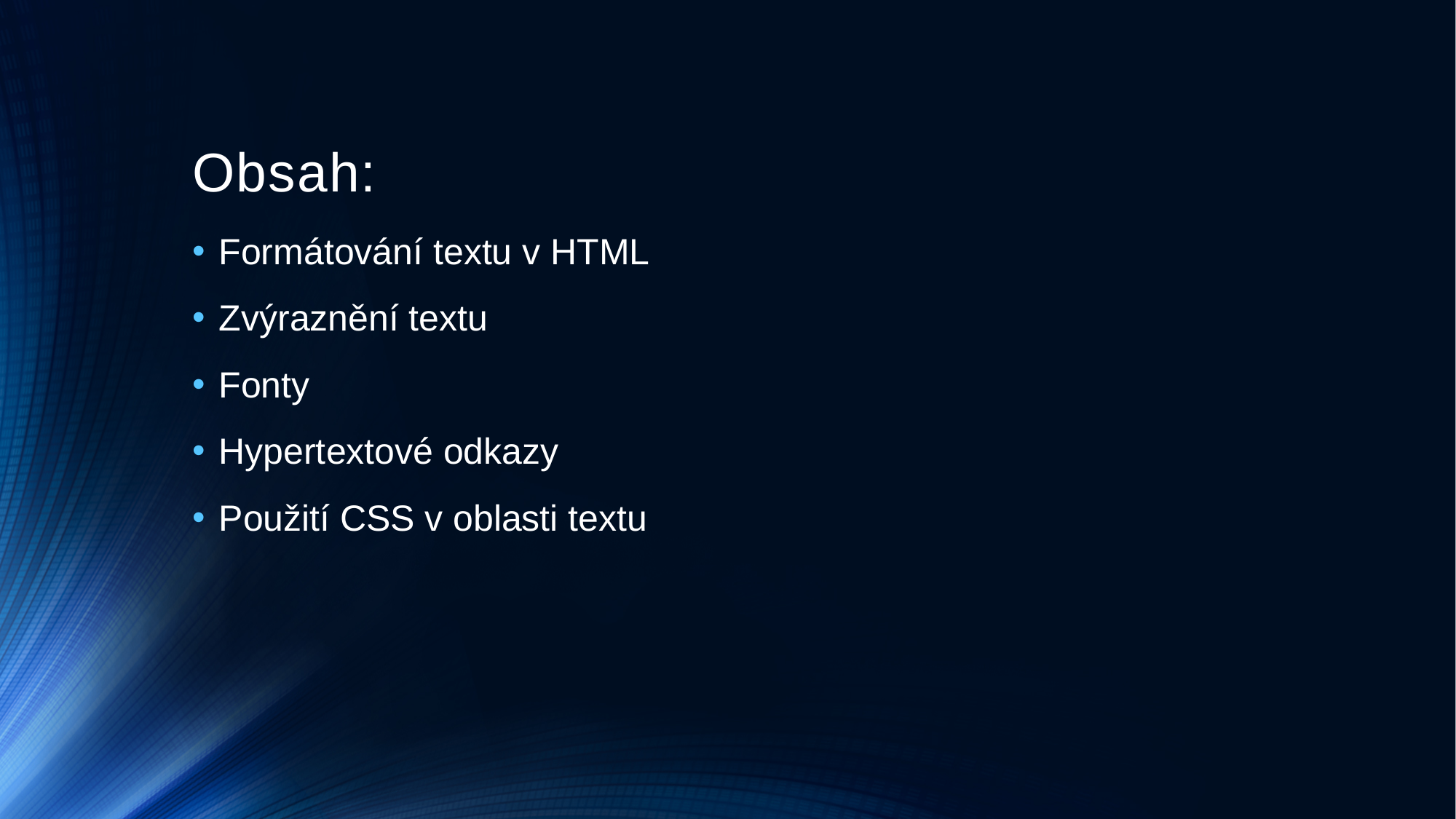

# Obsah:
Formátování textu v HTML
Zvýraznění textu
Fonty
Hypertextové odkazy
Použití CSS v oblasti textu